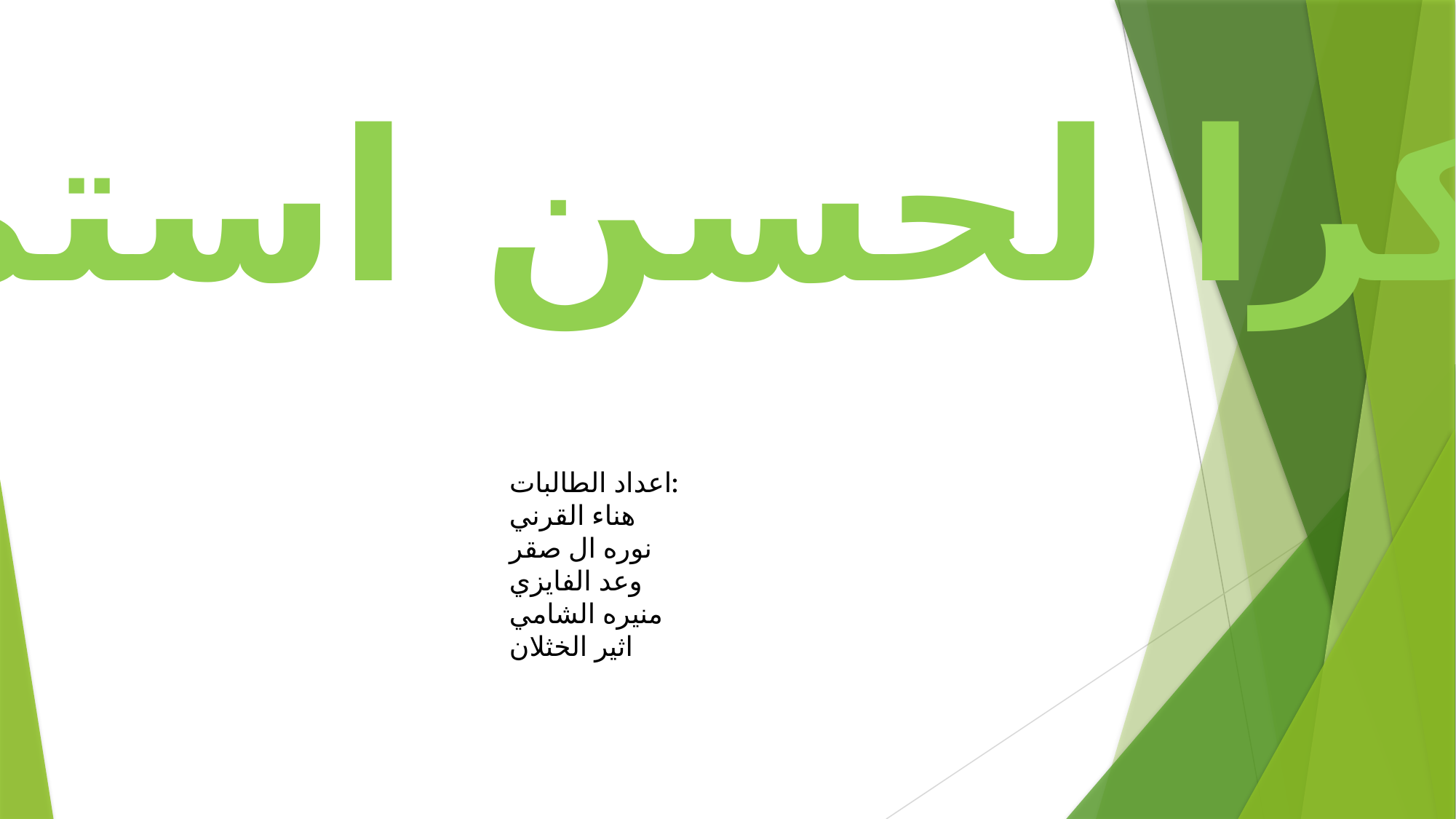

شكرا لحسن استماعكم

#
اعداد الطالبات:
هناء القرني
نوره ال صقر
وعد الفايزي
منيره الشامي
اثير الخثلان